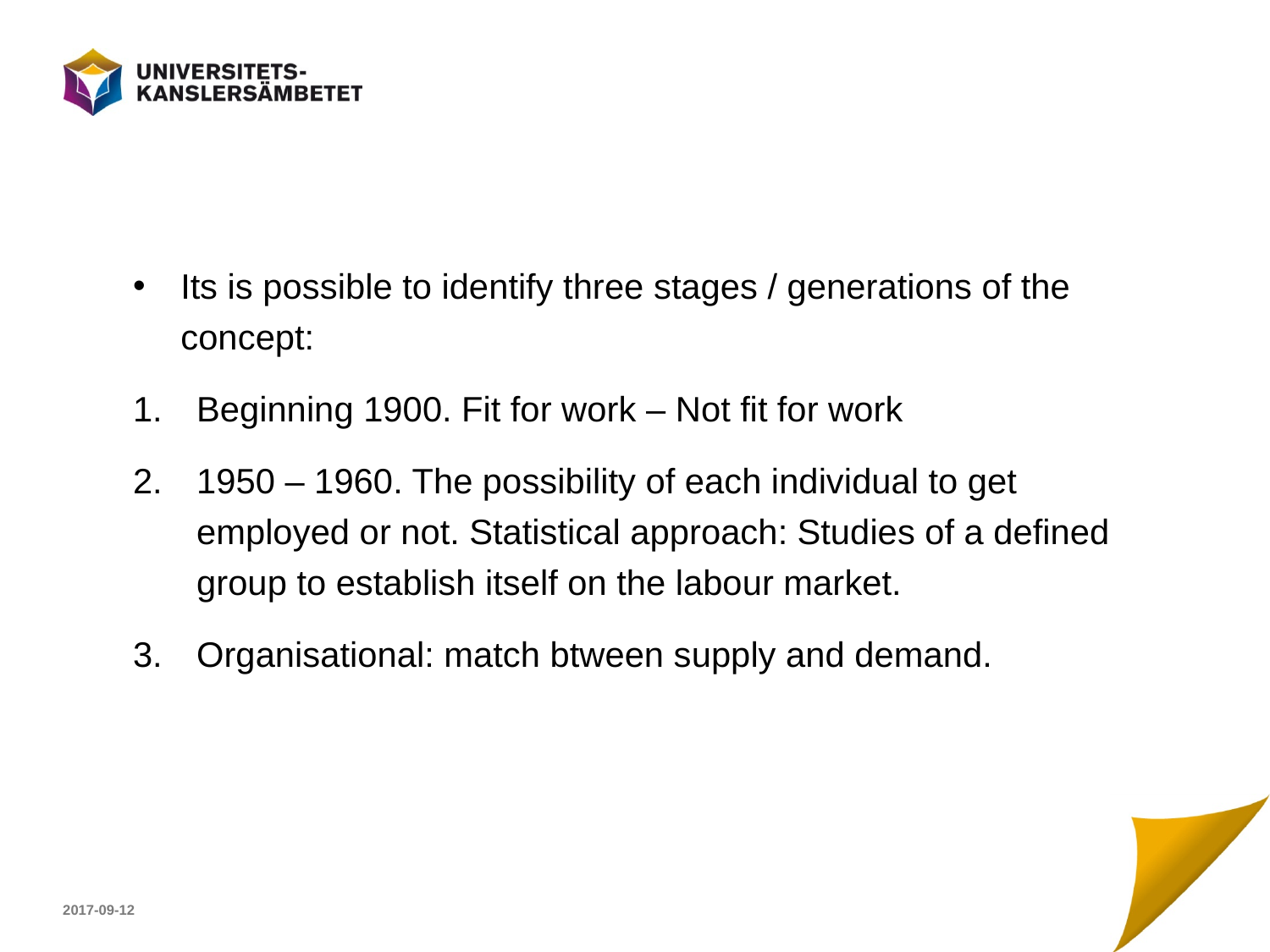

#
Its is possible to identify three stages / generations of the concept:
Beginning 1900. Fit for work – Not fit for work
1950 – 1960. The possibility of each individual to get employed or not. Statistical approach: Studies of a defined group to establish itself on the labour market.
Organisational: match btween supply and demand.
2017-09-12